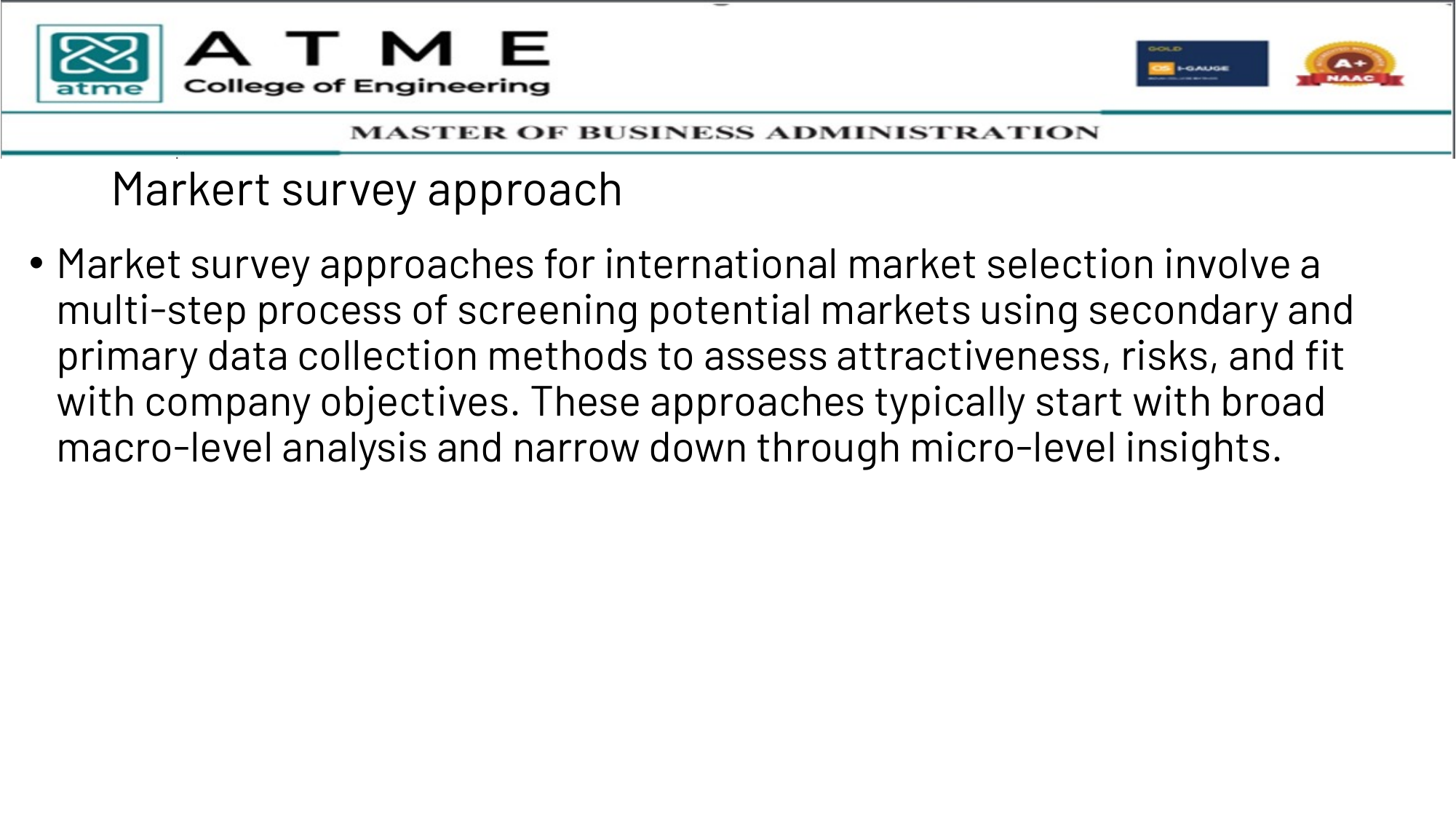

# Markert survey approach
Market survey approaches for international market selection involve a multi-step process of screening potential markets using secondary and primary data collection methods to assess attractiveness, risks, and fit with company objectives. These approaches typically start with broad macro-level analysis and narrow down through micro-level insights.